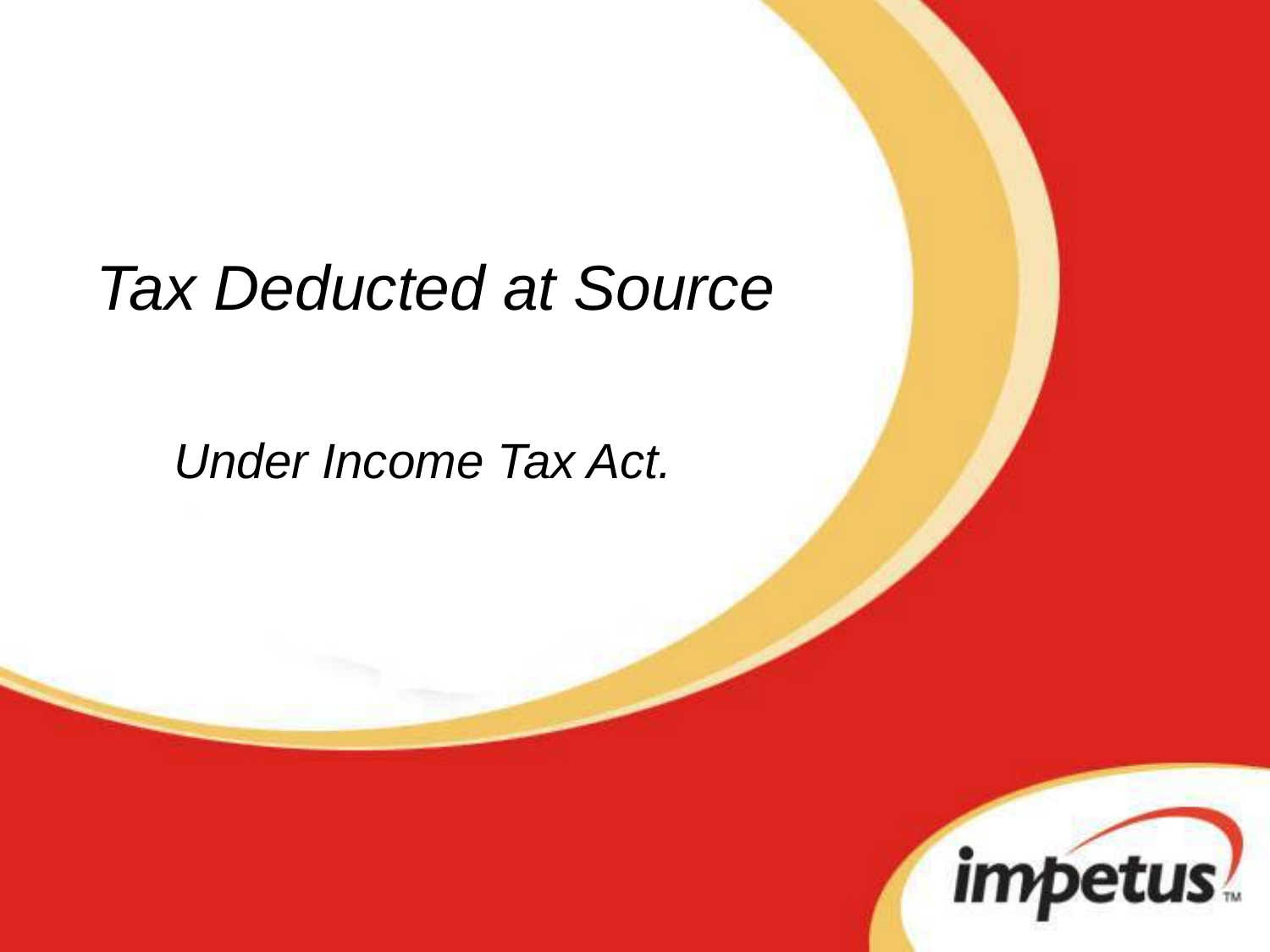

# Tax Deducted at Source
Under Income Tax Act.